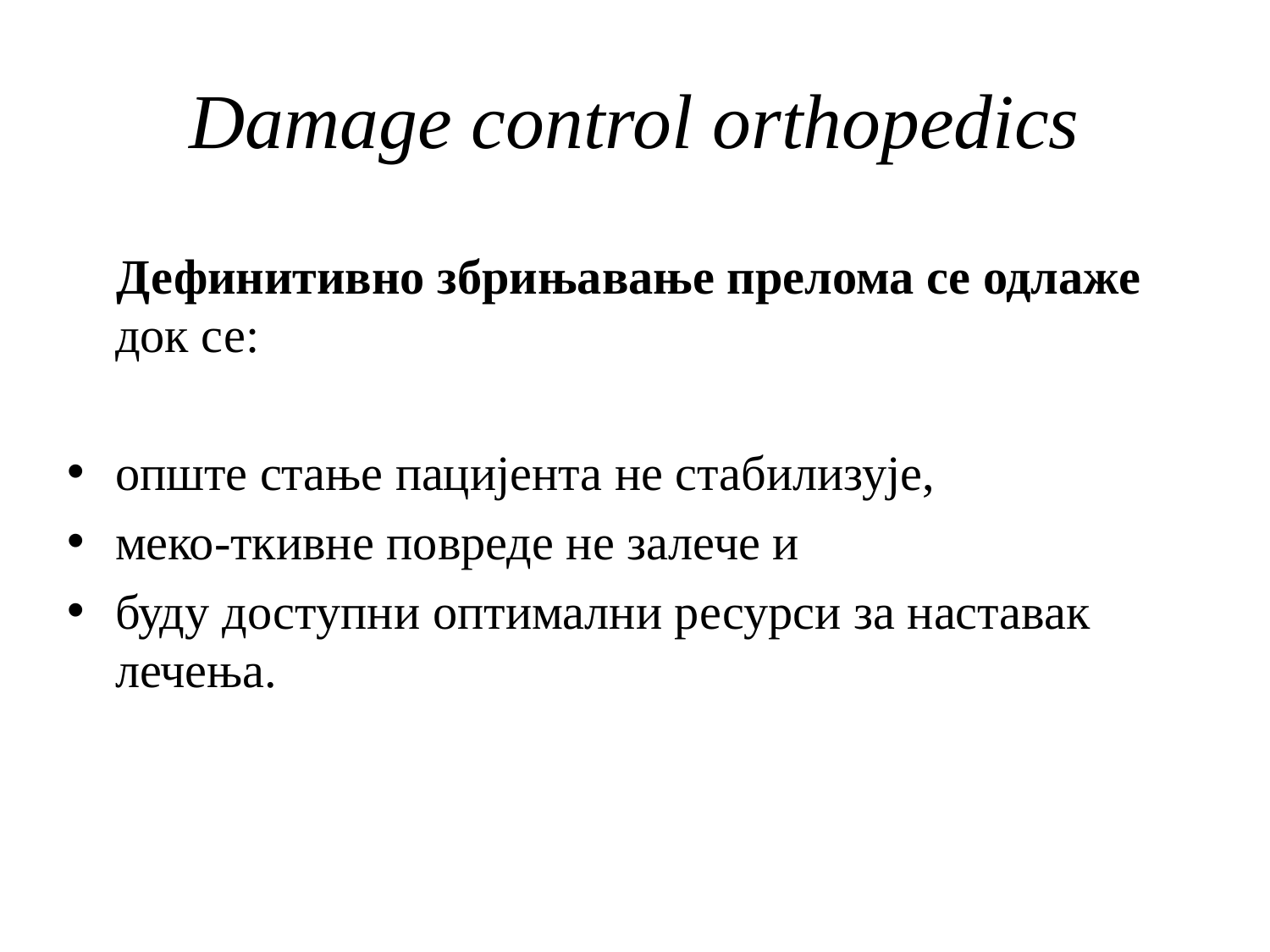

# Damage control orthopedics
    Дефинитивно збрињавање прелома се одлаже док се:

опште стање пацијента не стабилизује,
меко-ткивне повреде не залече и
буду доступни оптимални ресурси за наставак лечења.